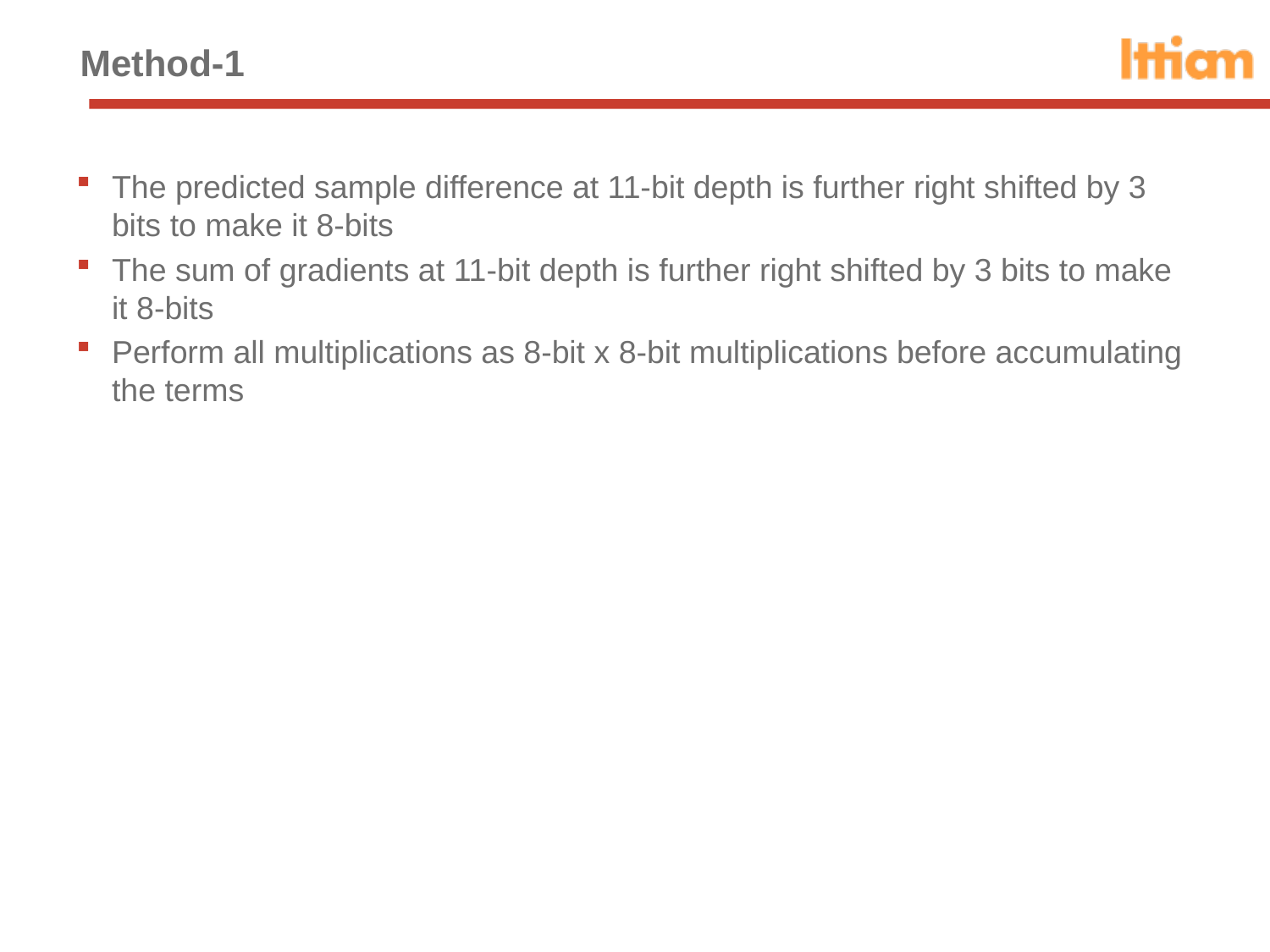

# Method-1
The predicted sample difference at 11-bit depth is further right shifted by 3 bits to make it 8-bits
The sum of gradients at 11-bit depth is further right shifted by 3 bits to make it 8-bits
Perform all multiplications as 8-bit x 8-bit multiplications before accumulating the terms